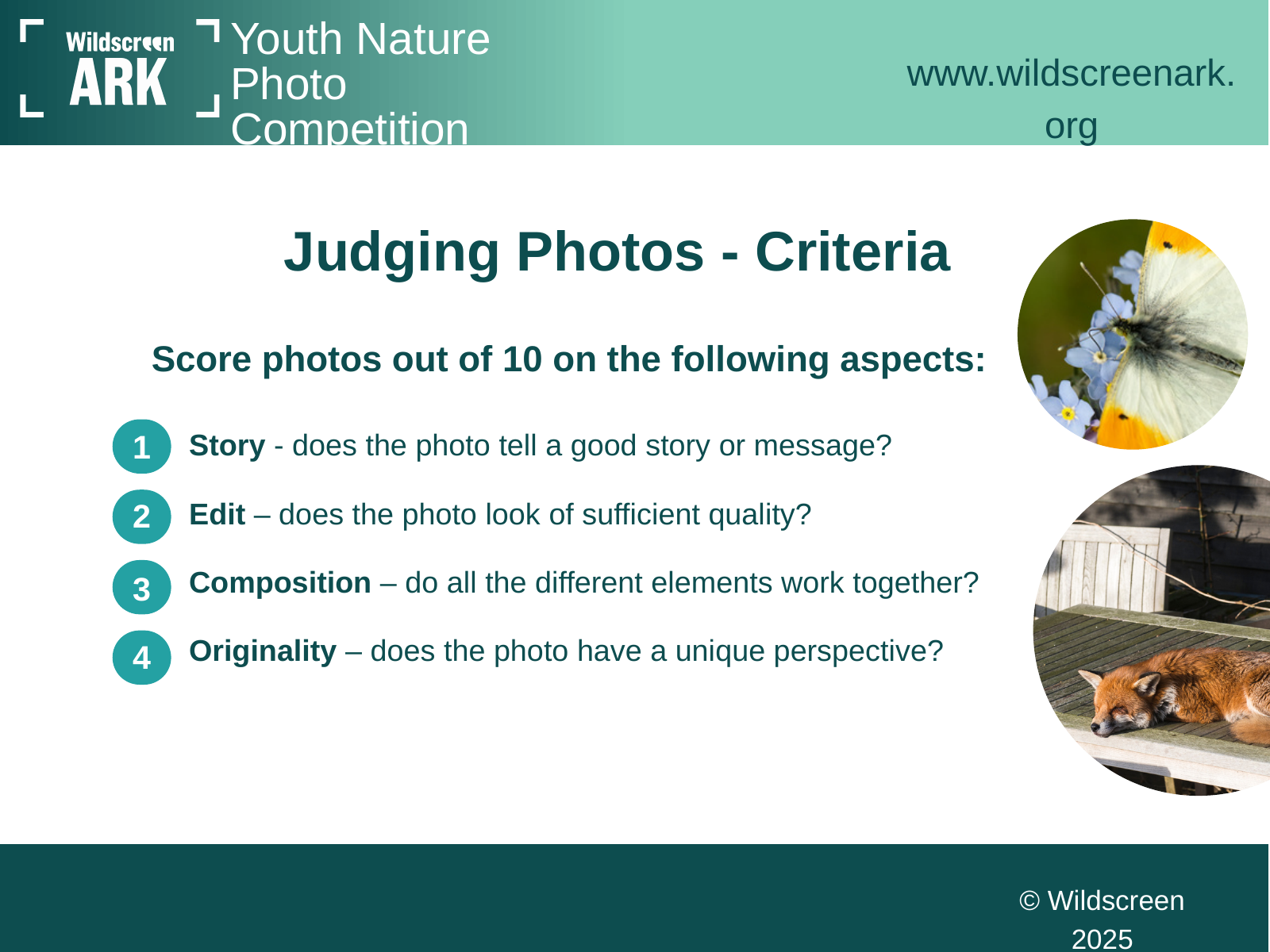

www.wildscreenark.org

Youth Nature Photo Competition
Judging Photos - Criteria

Score photos out of 10 on the following aspects:

1

Story - does the photo tell a good story or message?
Edit – does the photo look of sufficient quality?
Composition – do all the different elements work together?
Originality – does the photo have a unique perspective?

2

3

4

© Wildscreen 2025